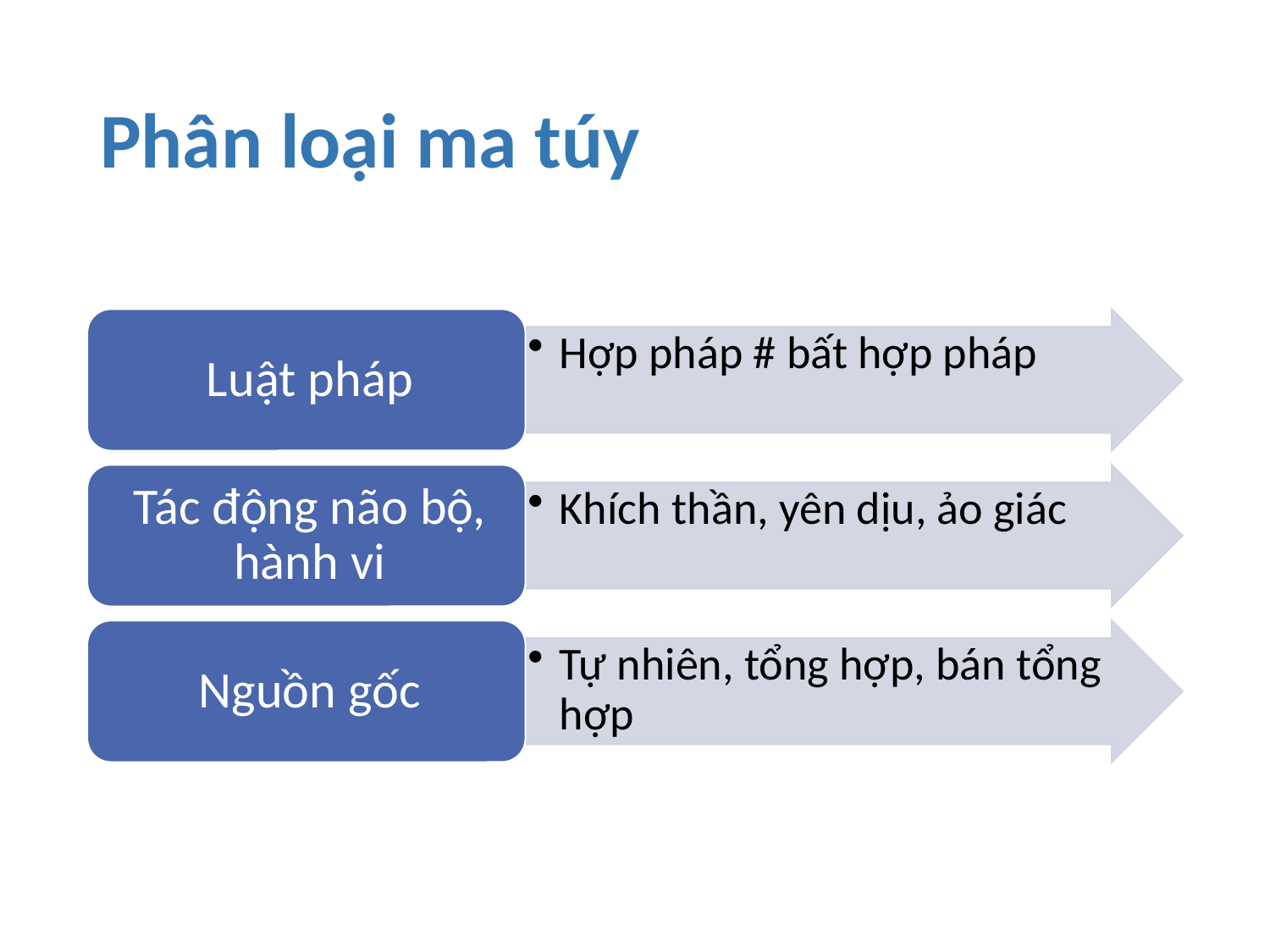

# Phân loại ma túy
Hợp pháp # bất hợp pháp
Luật pháp
Khích thần, yên dịu, ảo giác
Tác động não bộ, hành vi
Tự nhiên, tổng hợp, bán tổng hợp
Nguồn gốc